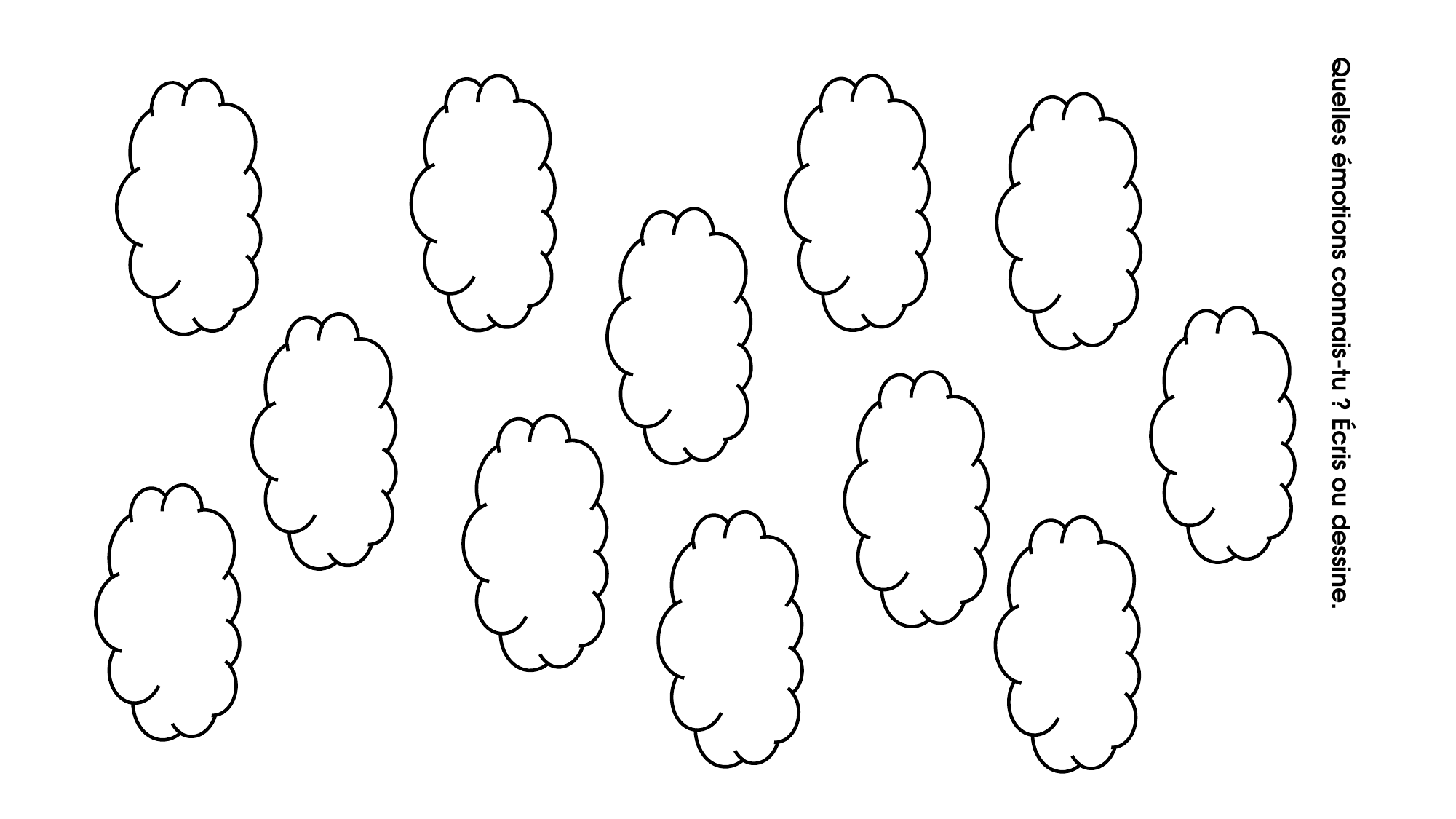

# Quelles émotions connais-tu ? Écris ou dessine.